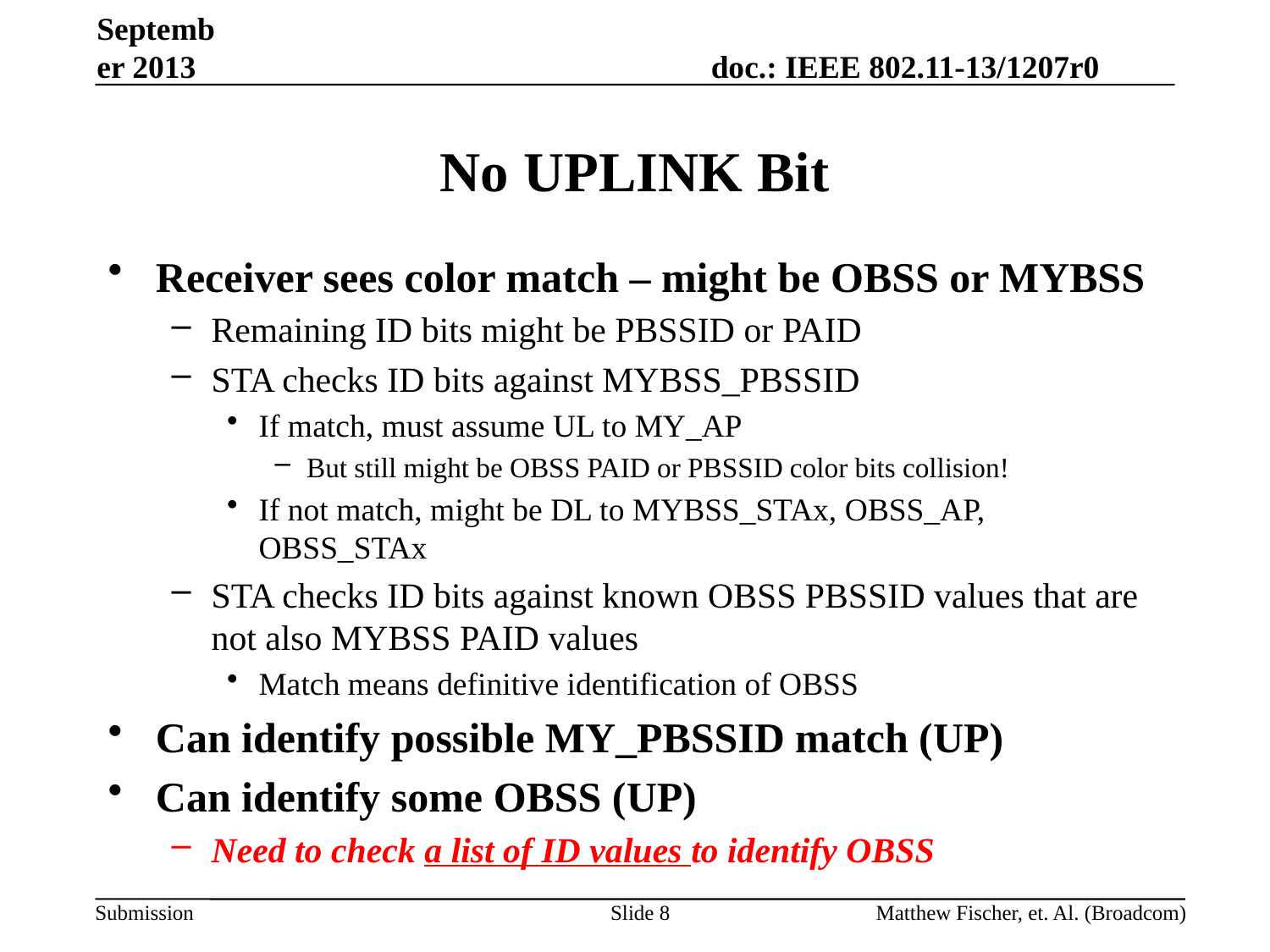

September 2013
# No UPLINK Bit
Receiver sees color match – might be OBSS or MYBSS
Remaining ID bits might be PBSSID or PAID
STA checks ID bits against MYBSS_PBSSID
If match, must assume UL to MY_AP
But still might be OBSS PAID or PBSSID color bits collision!
If not match, might be DL to MYBSS_STAx, OBSS_AP, OBSS_STAx
STA checks ID bits against known OBSS PBSSID values that are not also MYBSS PAID values
Match means definitive identification of OBSS
Can identify possible MY_PBSSID match (UP)
Can identify some OBSS (UP)
Need to check a list of ID values to identify OBSS
Slide 8
Matthew Fischer, et. Al. (Broadcom)